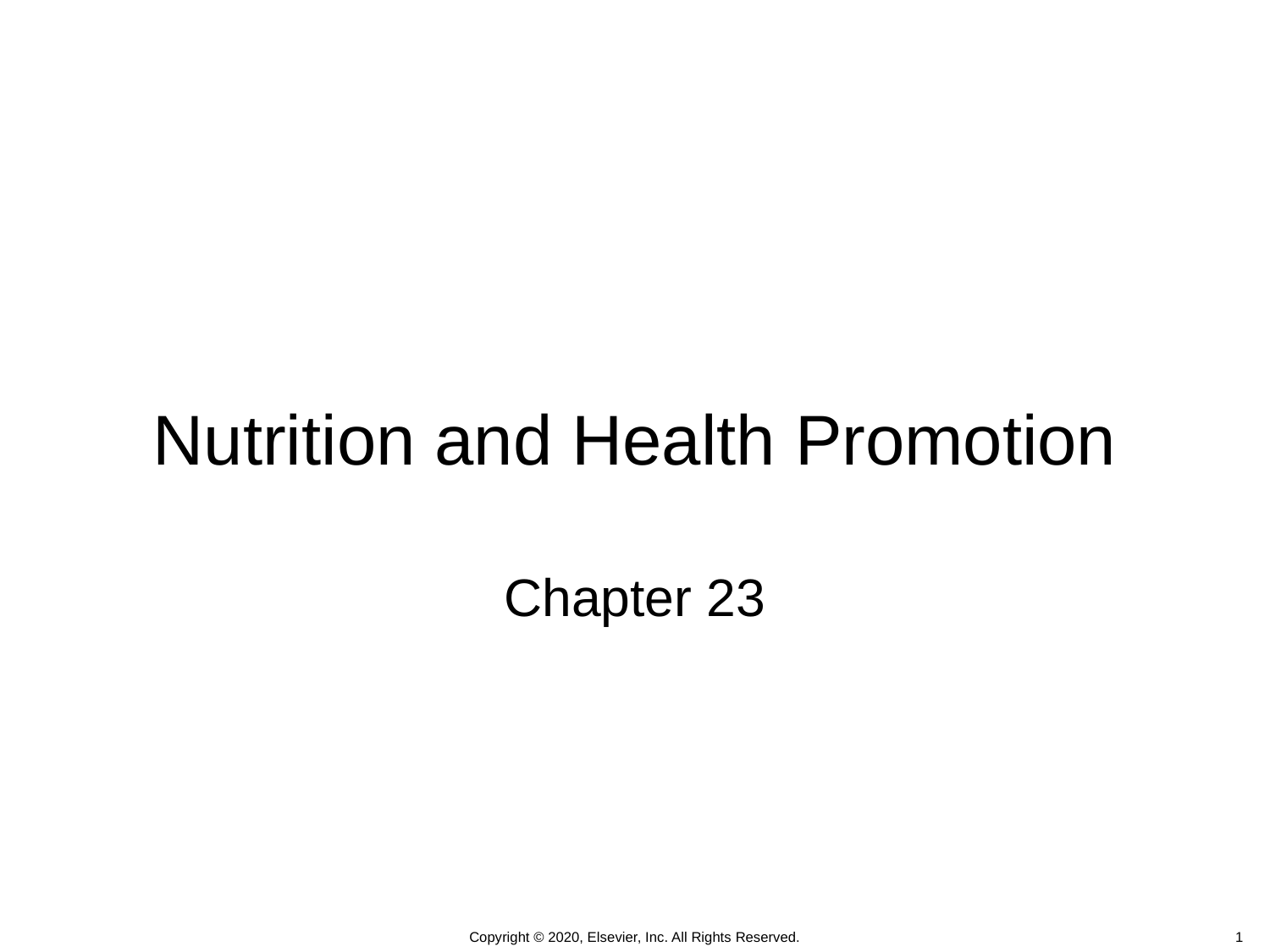

Nutrition and Health Promotion

Chapter 23
1